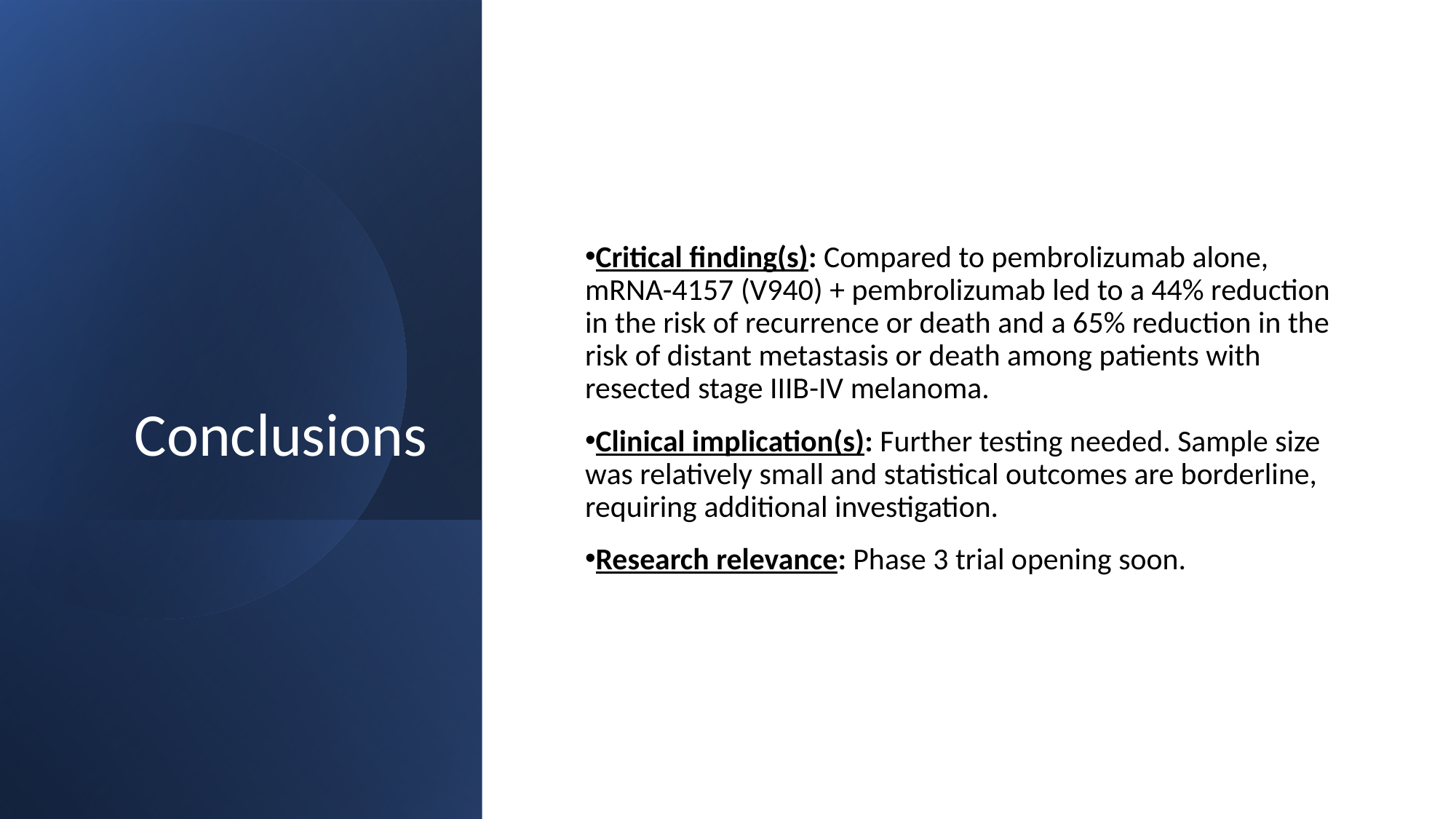

# Conclusions
Critical finding(s): Compared to pembrolizumab alone, mRNA-4157 (V940) + pembrolizumab led to a 44% reduction in the risk of recurrence or death and a 65% reduction in the risk of distant metastasis or death among patients with resected stage IIIB-IV melanoma.
Clinical implication(s): Further testing needed. Sample size was relatively small and statistical outcomes are borderline, requiring additional investigation.
Research relevance: Phase 3 trial opening soon.